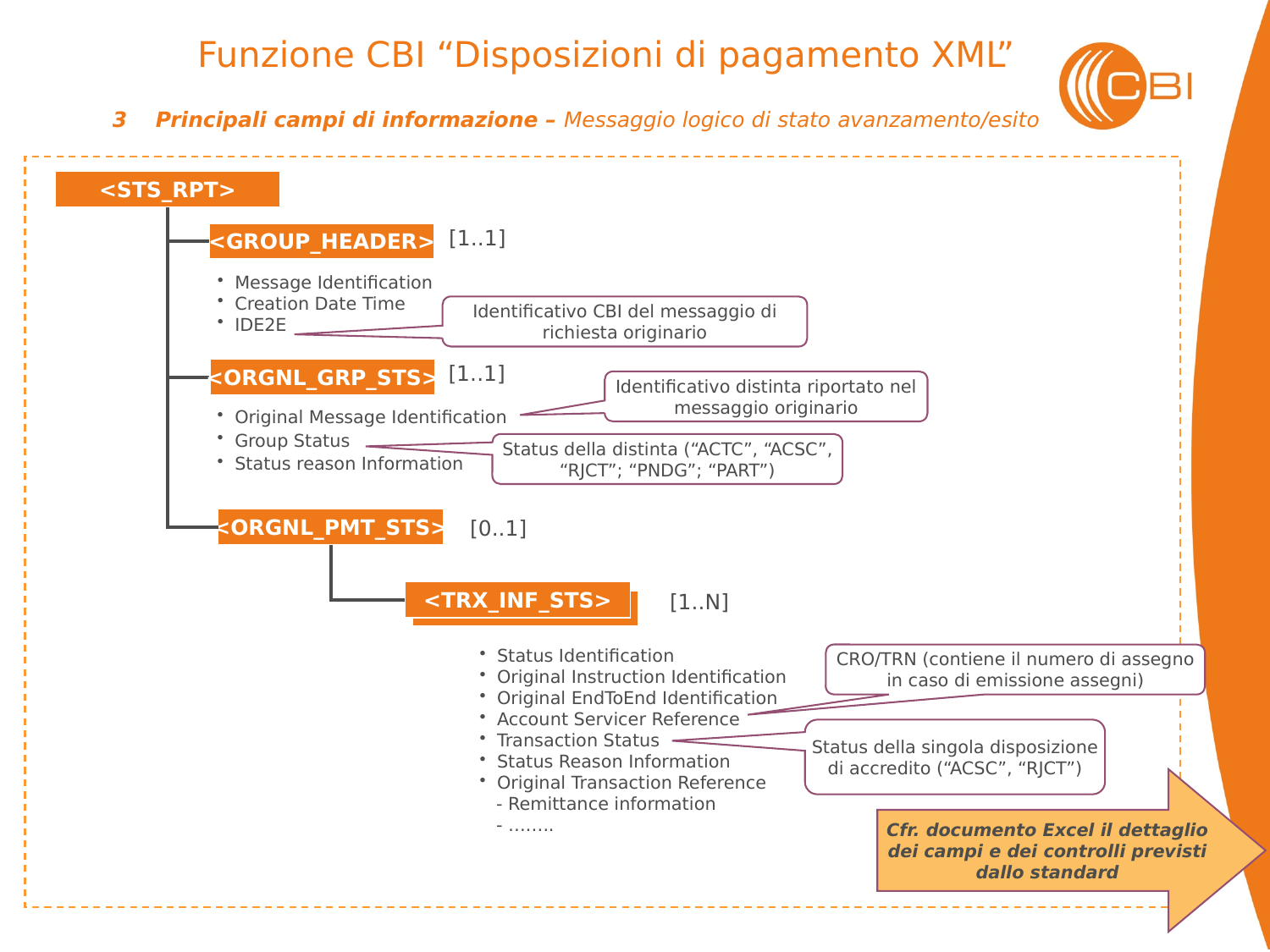

Funzione CBI “Disposizioni di pagamento XML”
3	Principali campi di informazione – Messaggio logico di stato avanzamento/esito

<STS_RPT>
[1..1]
<GROUP_HEADER>
Message Identification
Creation Date Time
IDE2E
Identificativo CBI del messaggio di richiesta originario
[1..1]
<ORGNL_GRP_STS>
Identificativo distinta riportato nel messaggio originario
Original Message Identification
Group Status
Status reason Information
Status della distinta (“ACTC”, “ACSC”, “RJCT”; “PNDG”; “PART”)
[0..1]
<ORGNL_PMT_STS>
<TRX_INF_STS>

[1..N]
CRO/TRN (contiene il numero di assegno in caso di emissione assegni)
Status Identification
Original Instruction Identification
Original EndToEnd Identification
Account Servicer Reference
Transaction Status
Status Reason Information
Original Transaction Reference
   - Remittance information
   - ……..
Status della singola disposizione di accredito (“ACSC”, “RJCT”)
Cfr. documento Excel il dettaglio dei campi e dei controlli previsti dallo standard